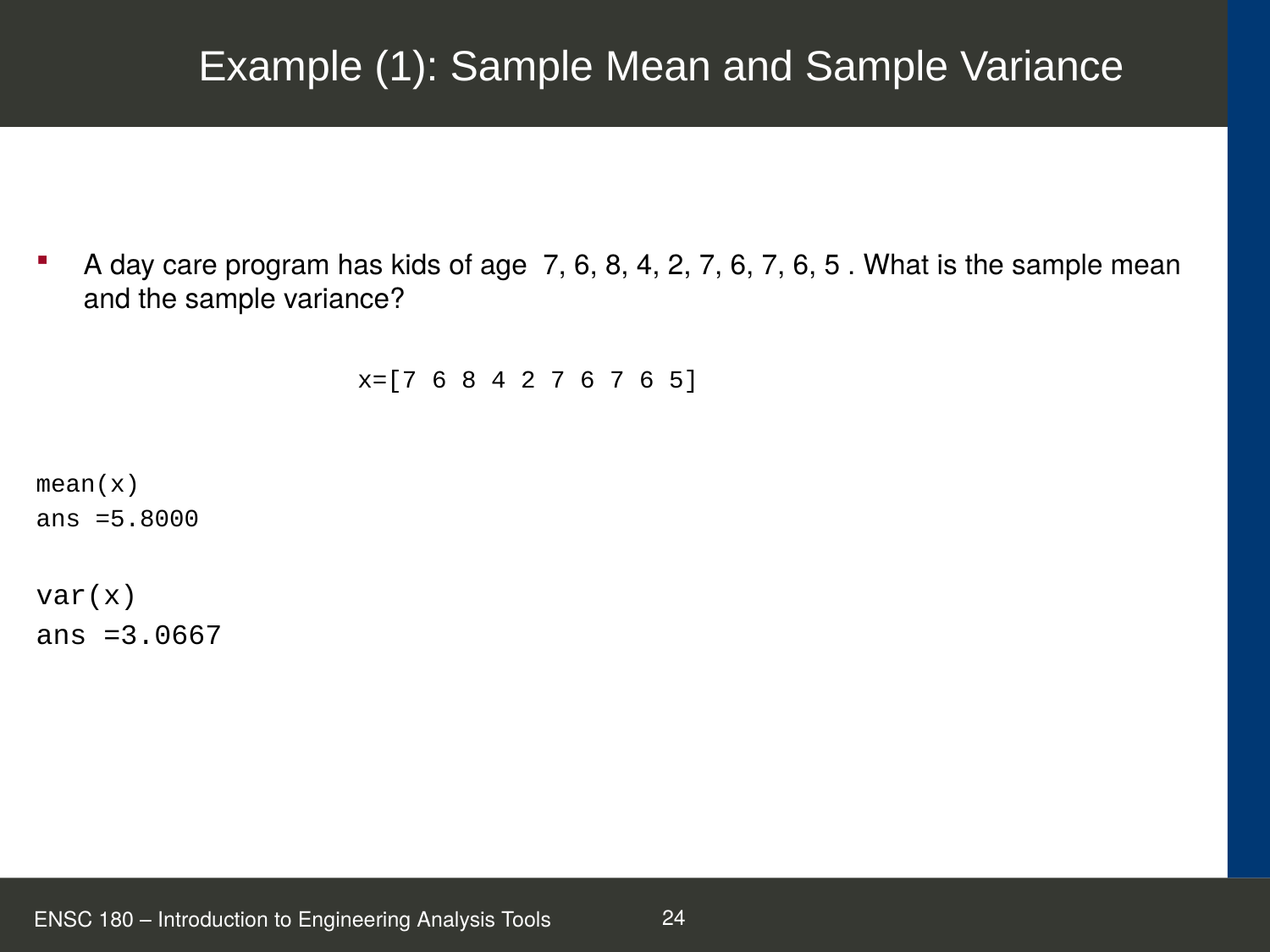

# Example (1): Sample Mean and Sample Variance

A day care program has kids of age  7, 6, 8, 4, 2, 7, 6, 7, 6, 5 . What is the sample mean and the sample variance?

                   x=[7 6 8 4 2 7 6 7 6 5]

mean(x)
ans =5.8000

var(x)
ans =3.0667

ENSC 180 – Introduction to Engineering Analysis Tools